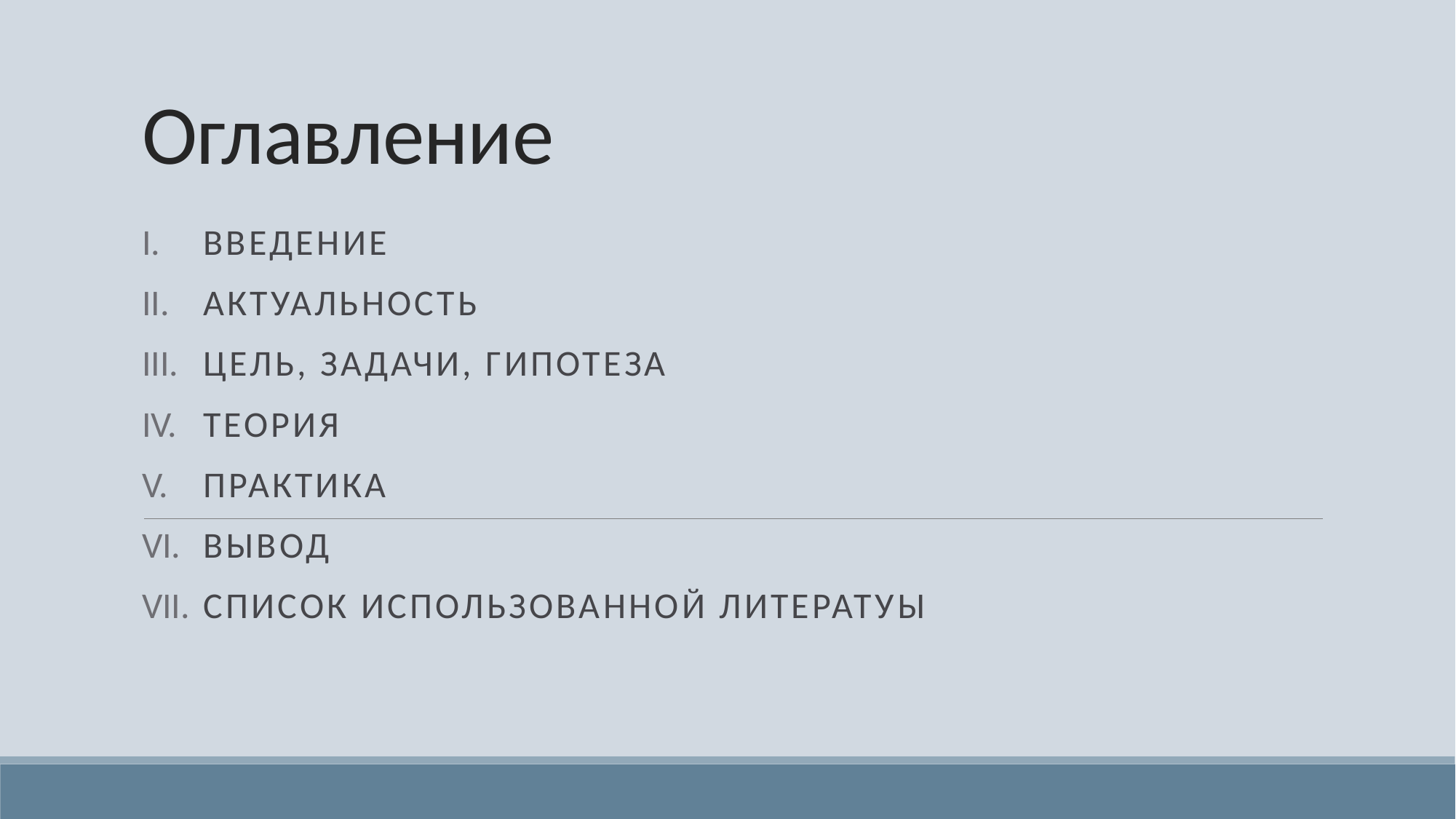

# Оглавление
Введение
Актуальность
Цель, задачи, Гипотеза
Теория
Практика
Вывод
Список использованной литератуы